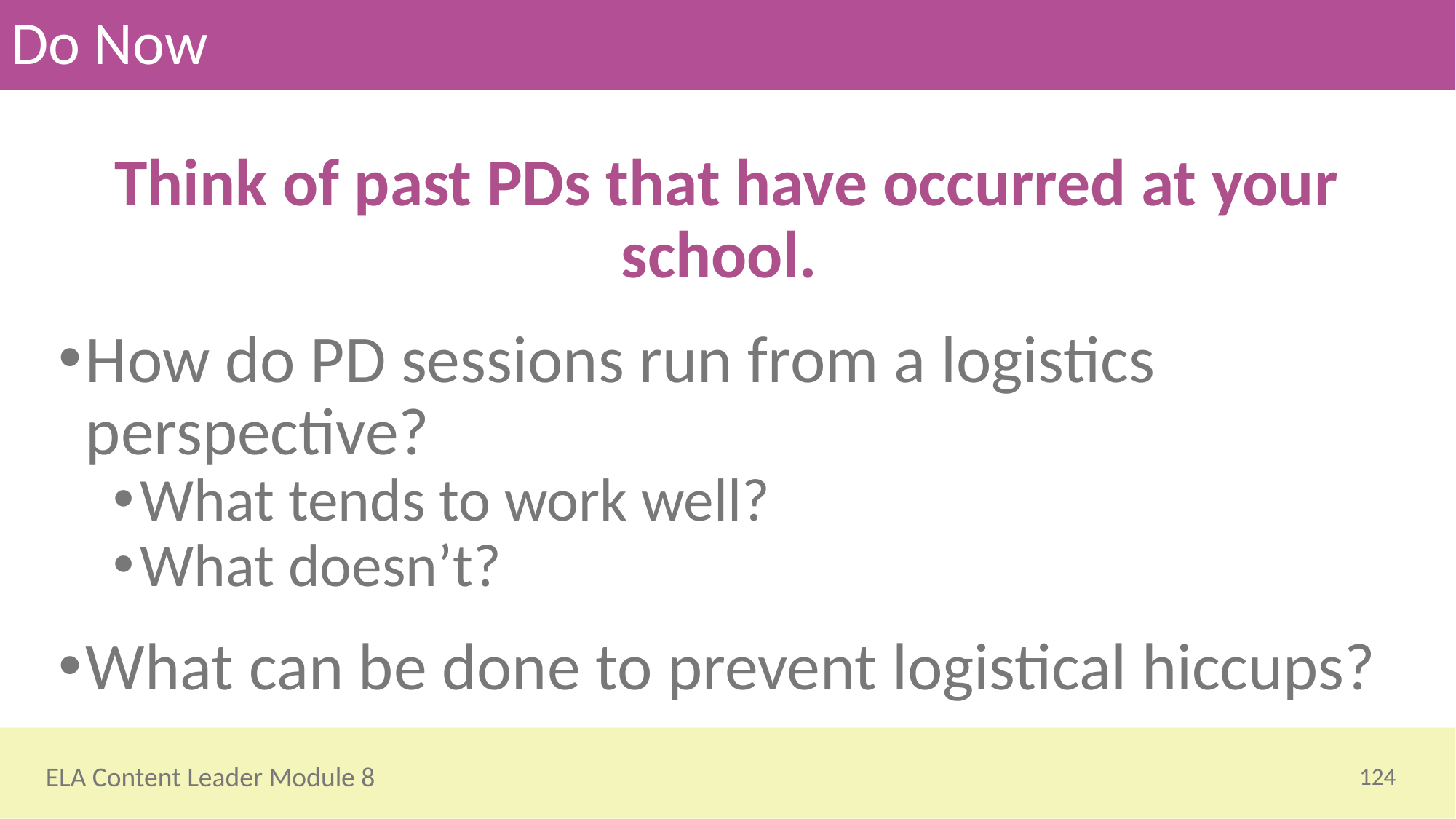

# Do Now
Think of past PDs that have occurred at your school.

How do PD sessions run from a logistics perspective?
What tends to work well?
What doesn’t?

What can be done to prevent logistical hiccups?

124